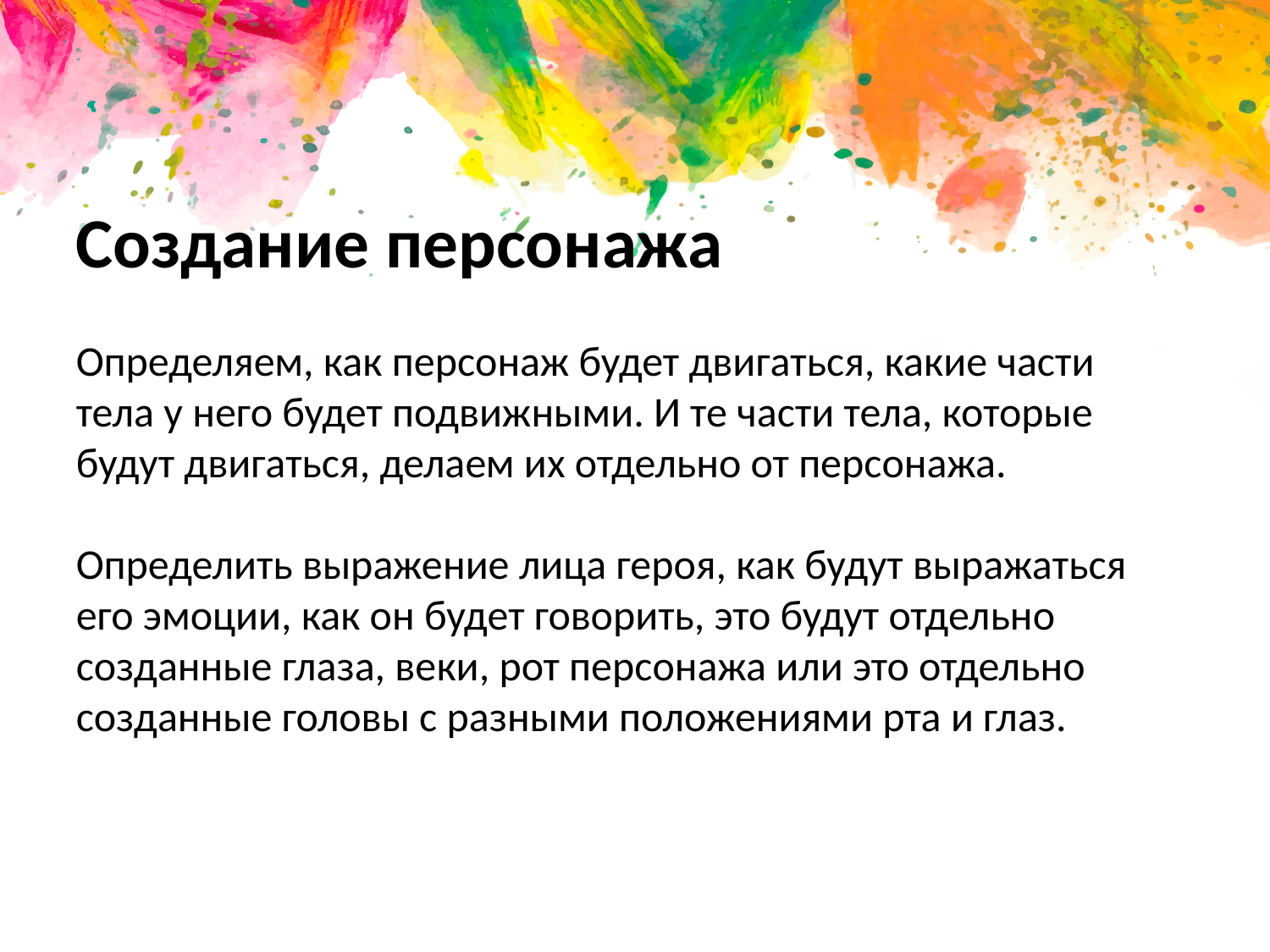

Создание персонажа

Определяем, как персонаж будет двигаться, какие части тела у него будет подвижными. И те части тела, которые будут двигаться, делаем их отдельно от персонажа.

Определить выражение лица героя, как будут выражаться его эмоции, как он будет говорить, это будут отдельно созданные глаза, веки, рот персонажа или это отдельно созданные головы с разными положениями рта и глаз.